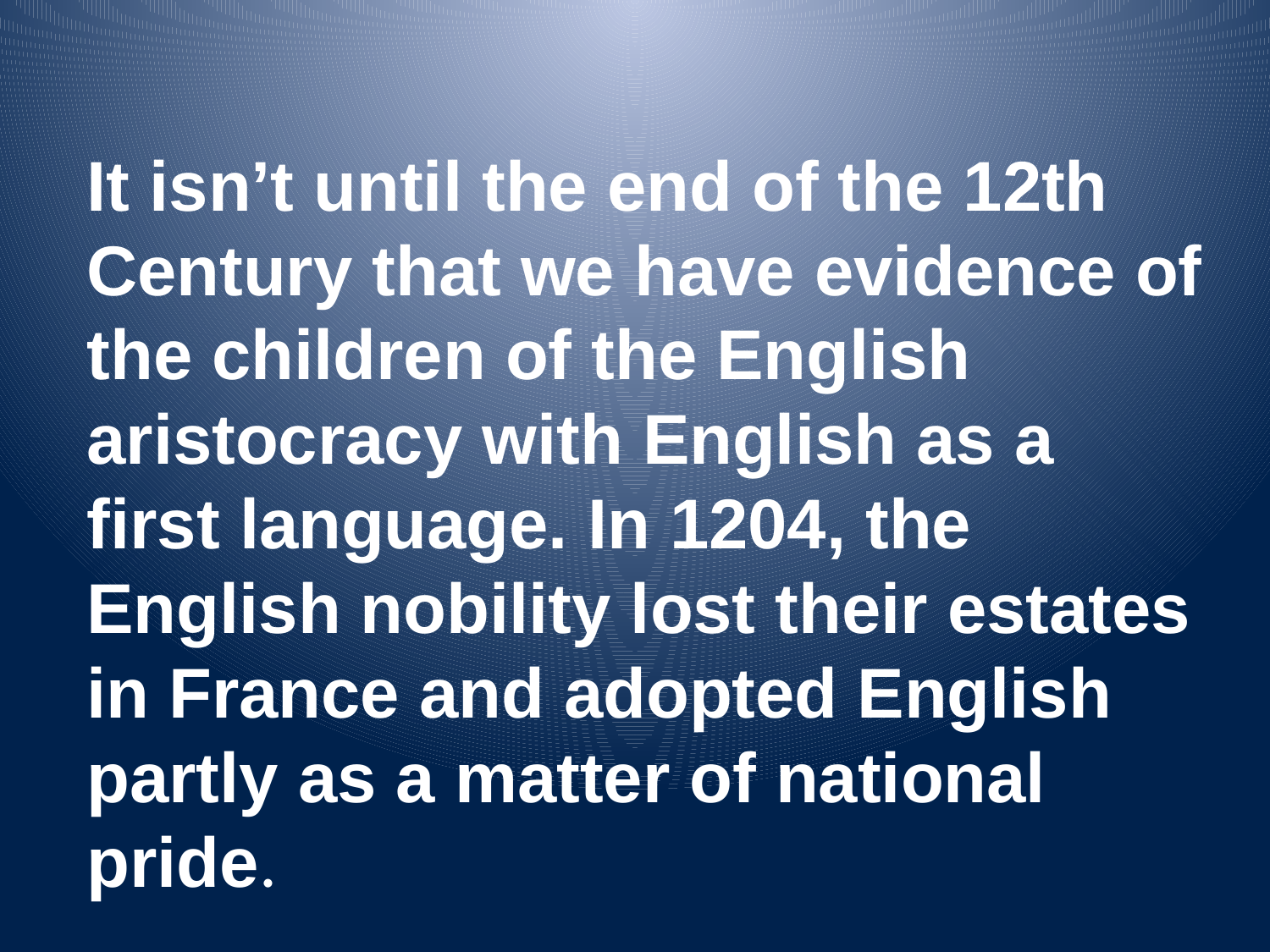

It isn’t until the end of the 12th Century that we have evidence of the children of the English aristocracy with English as a first language. In 1204, the English nobility lost their estates in France and adopted English partly as a matter of national pride.